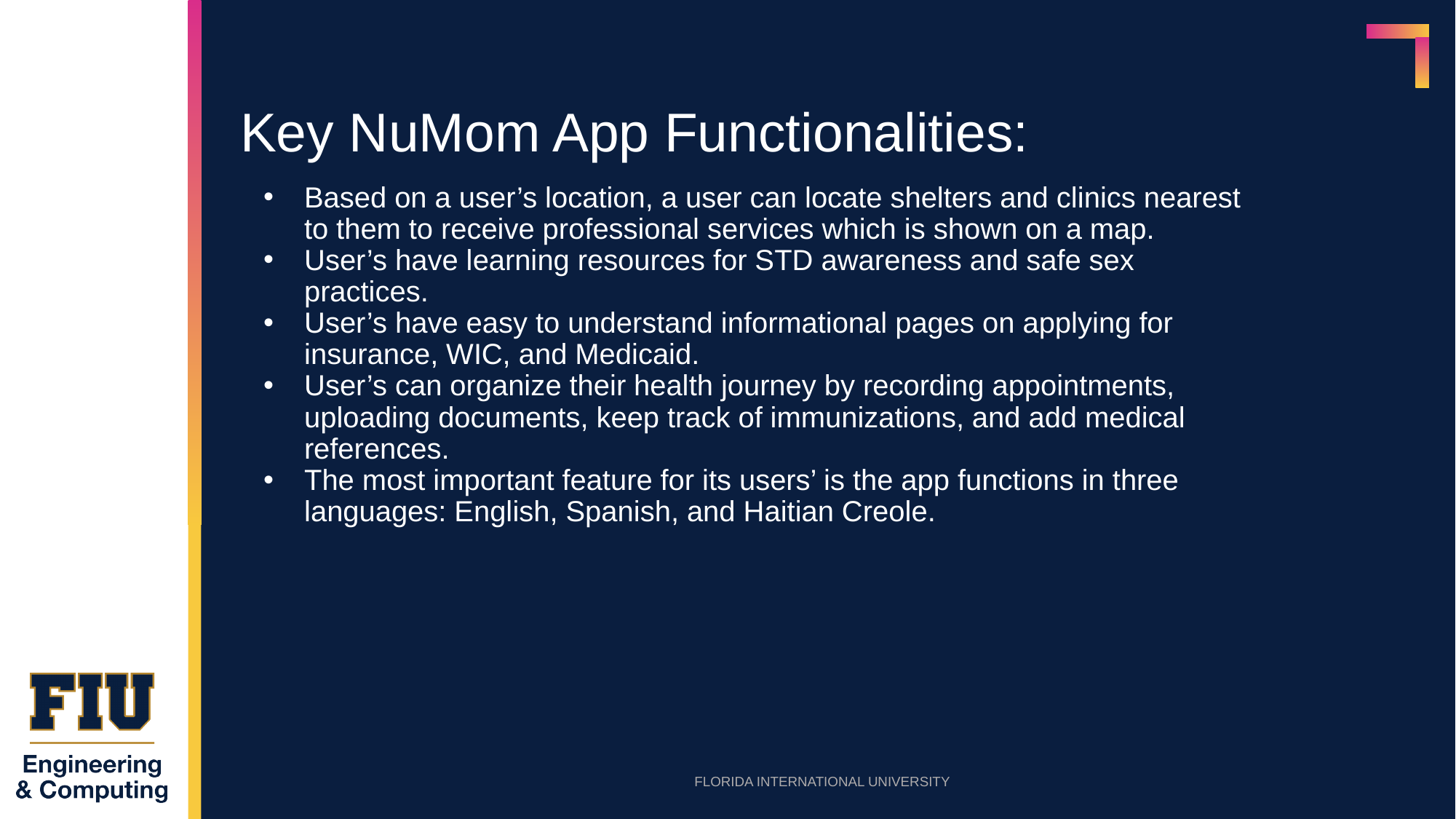

# Key NuMom App Functionalities:
Based on a user’s location, a user can locate shelters and clinics nearest to them to receive professional services which is shown on a map.
User’s have learning resources for STD awareness and safe sex practices.
User’s have easy to understand informational pages on applying for insurance, WIC, and Medicaid.
User’s can organize their health journey by recording appointments, uploading documents, keep track of immunizations, and add medical references.
The most important feature for its users’ is the app functions in three languages: English, Spanish, and Haitian Creole.